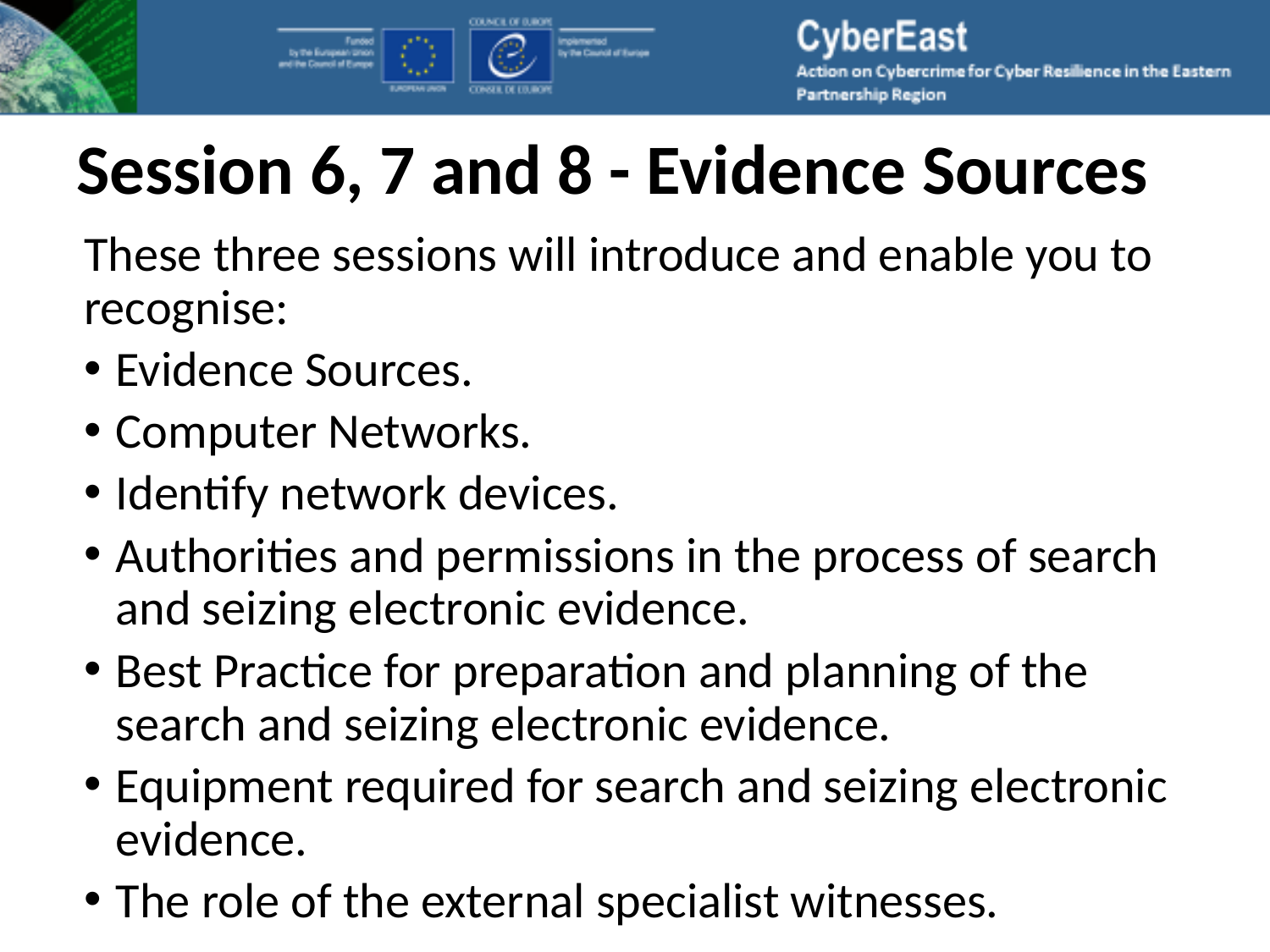

# Session 6, 7 and 8 - Evidence Sources
These three sessions will introduce and enable you to recognise:
Evidence Sources.
Computer Networks.
Identify network devices.
Authorities and permissions in the process of search and seizing electronic evidence.
Best Practice for preparation and planning of the search and seizing electronic evidence.
Equipment required for search and seizing electronic evidence.
The role of the external specialist witnesses.